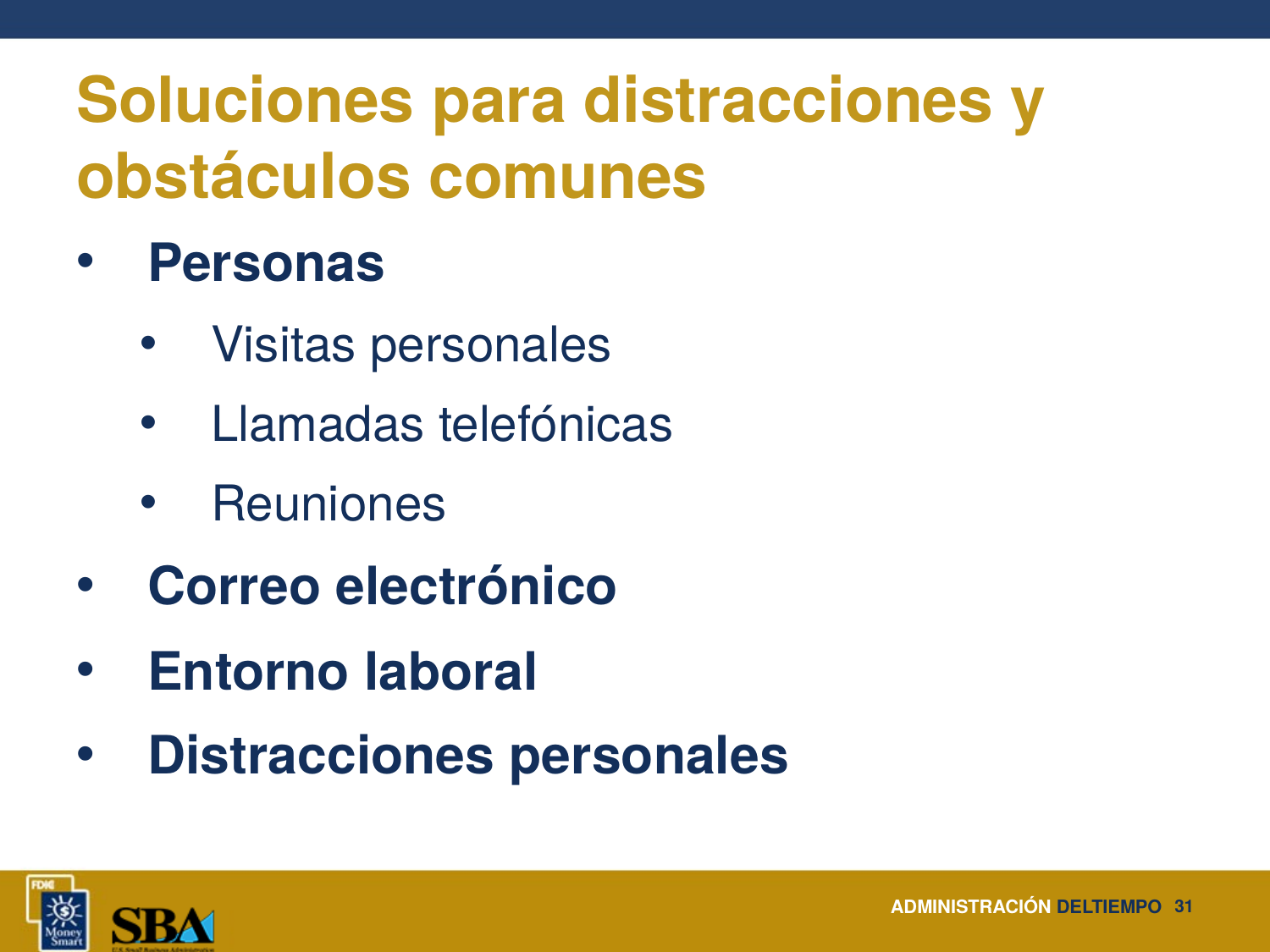

# Soluciones para distracciones y obstáculos comunes
Personas
Visitas personales
Llamadas telefónicas
Reuniones
Correo electrónico
Entorno laboral
Distracciones personales